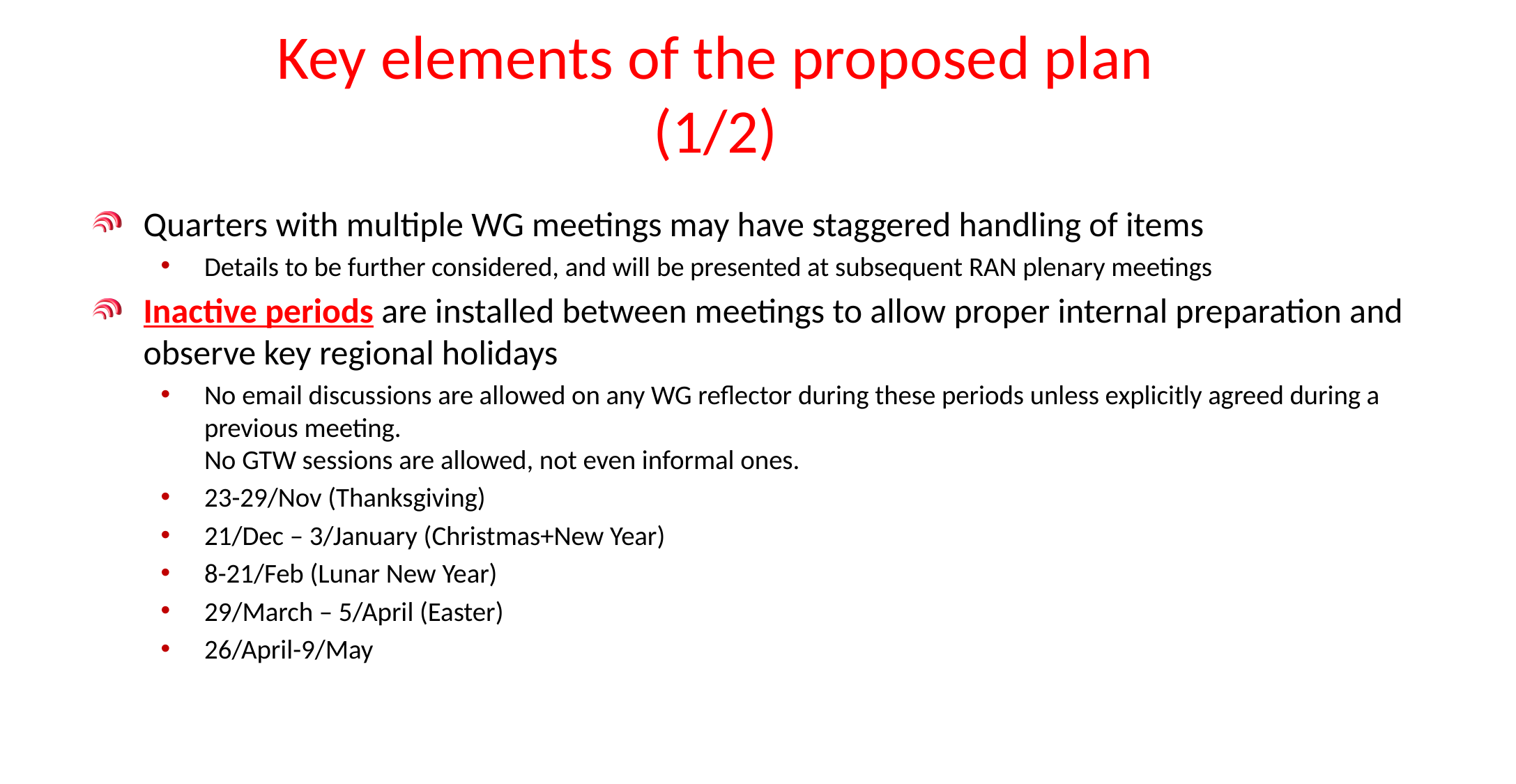

# Key elements of the proposed plan (1/2)

Quarters with multiple WG meetings may have staggered handling of items
Details to be further considered, and will be presented at subsequent RAN plenary meetings
Inactive periods are installed between meetings to allow proper internal preparation and observe key regional holidays
No email discussions are allowed on any WG reflector during these periods unless explicitly agreed during a previous meeting.
No GTW sessions are allowed, not even informal ones.
23-29/Nov (Thanksgiving)
21/Dec – 3/January (Christmas+New Year)
8-21/Feb (Lunar New Year)
29/March – 5/April (Easter)
26/April-9/May